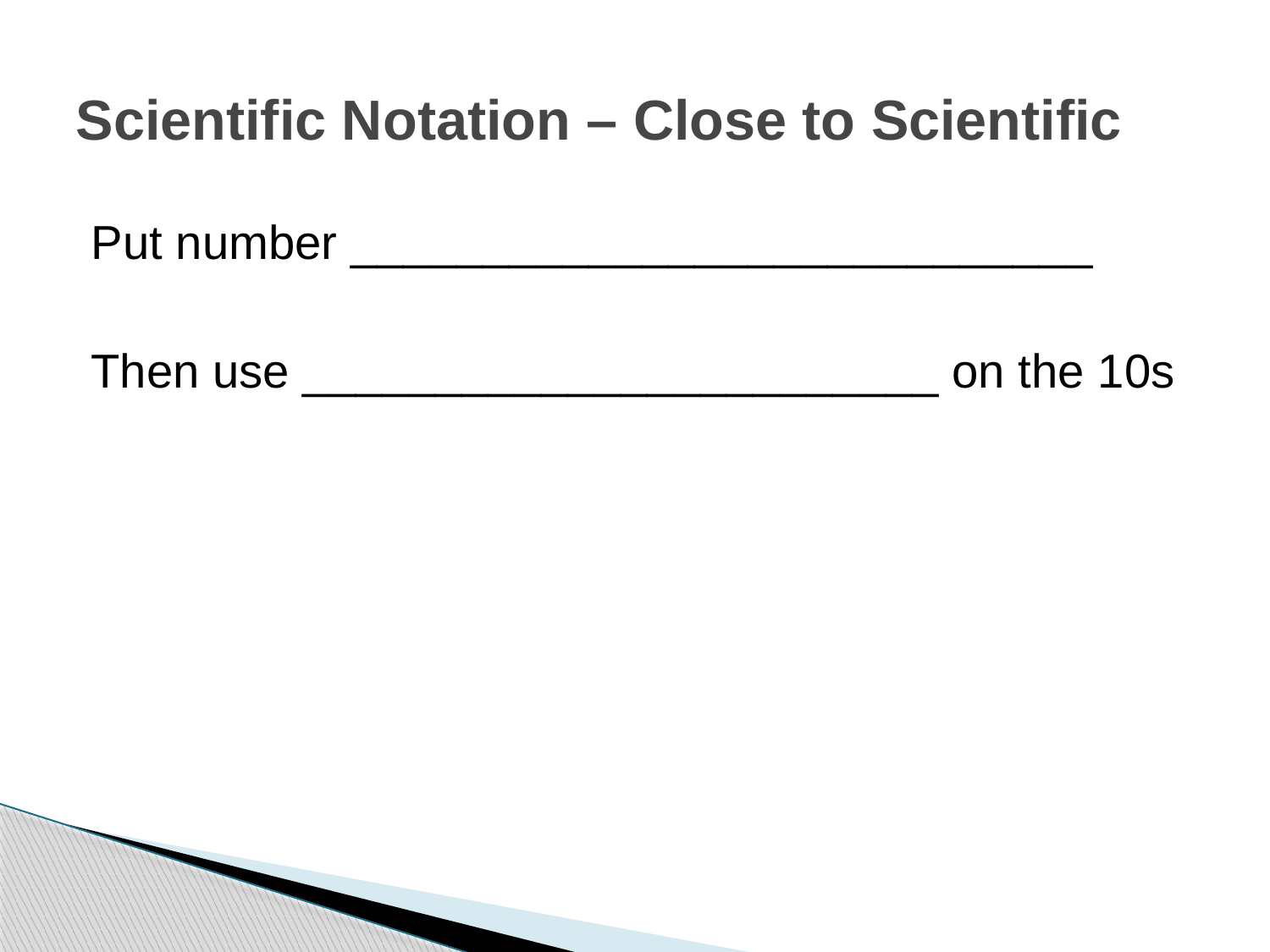

# Scientific Notation – Close to Scientific
Put number ____________________________

Then use ________________________ on the 10s